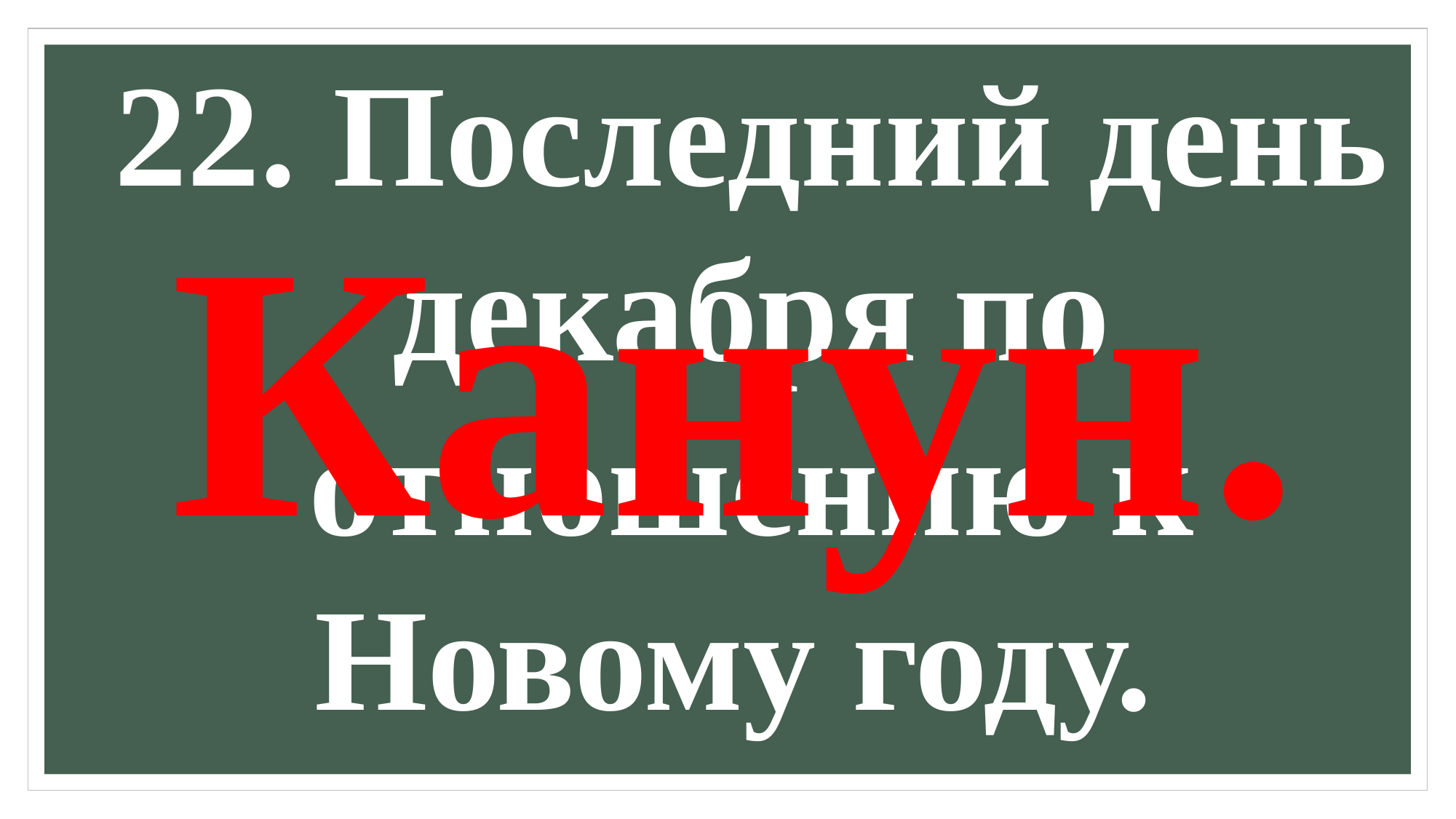

22. Последний день декабря по отношению к Новому году.
Канун.